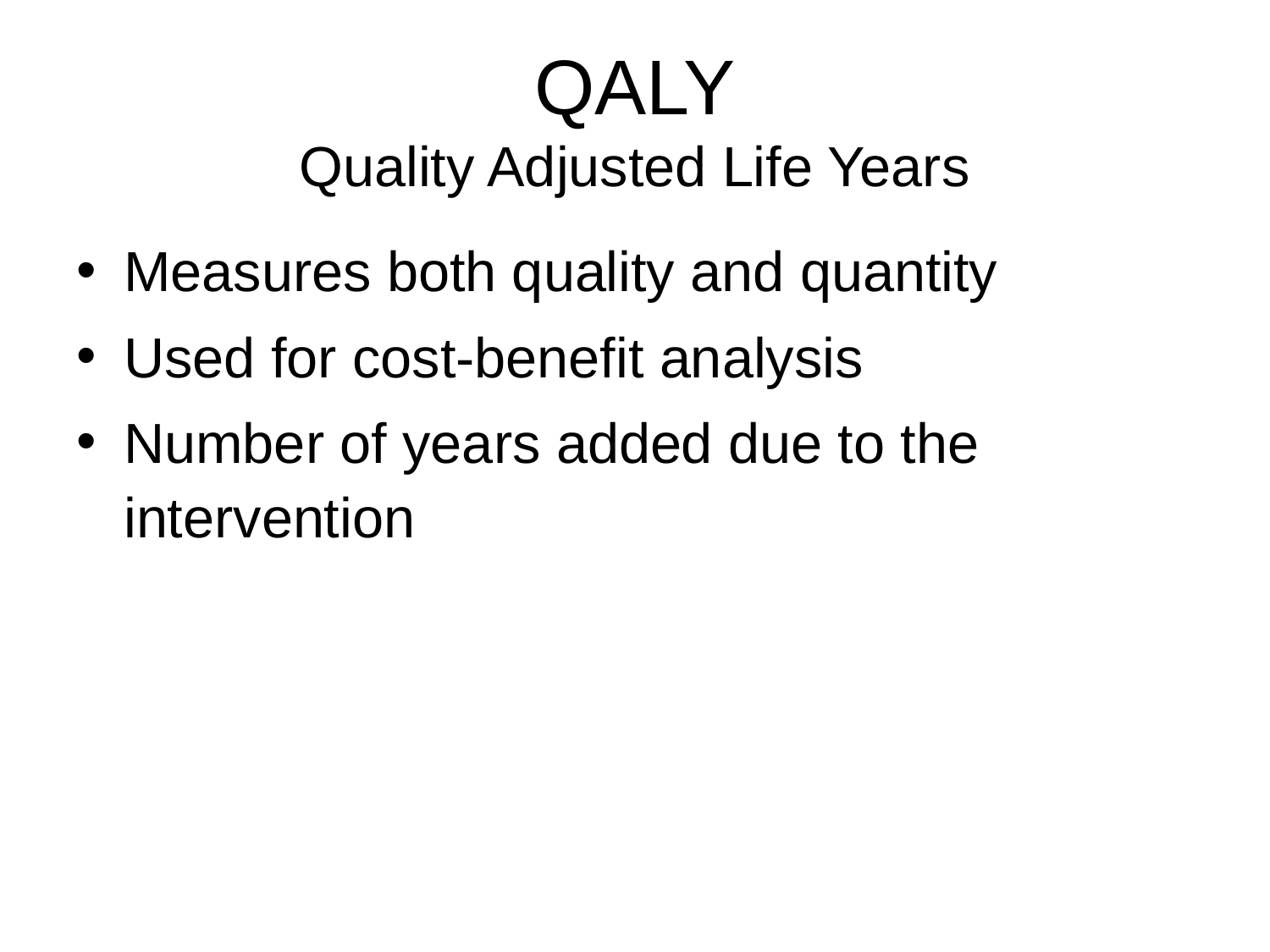

# QALY Quality Adjusted Life Years
Measures both quality and quantity
Used for cost-benefit analysis
Number of years added due to the intervention